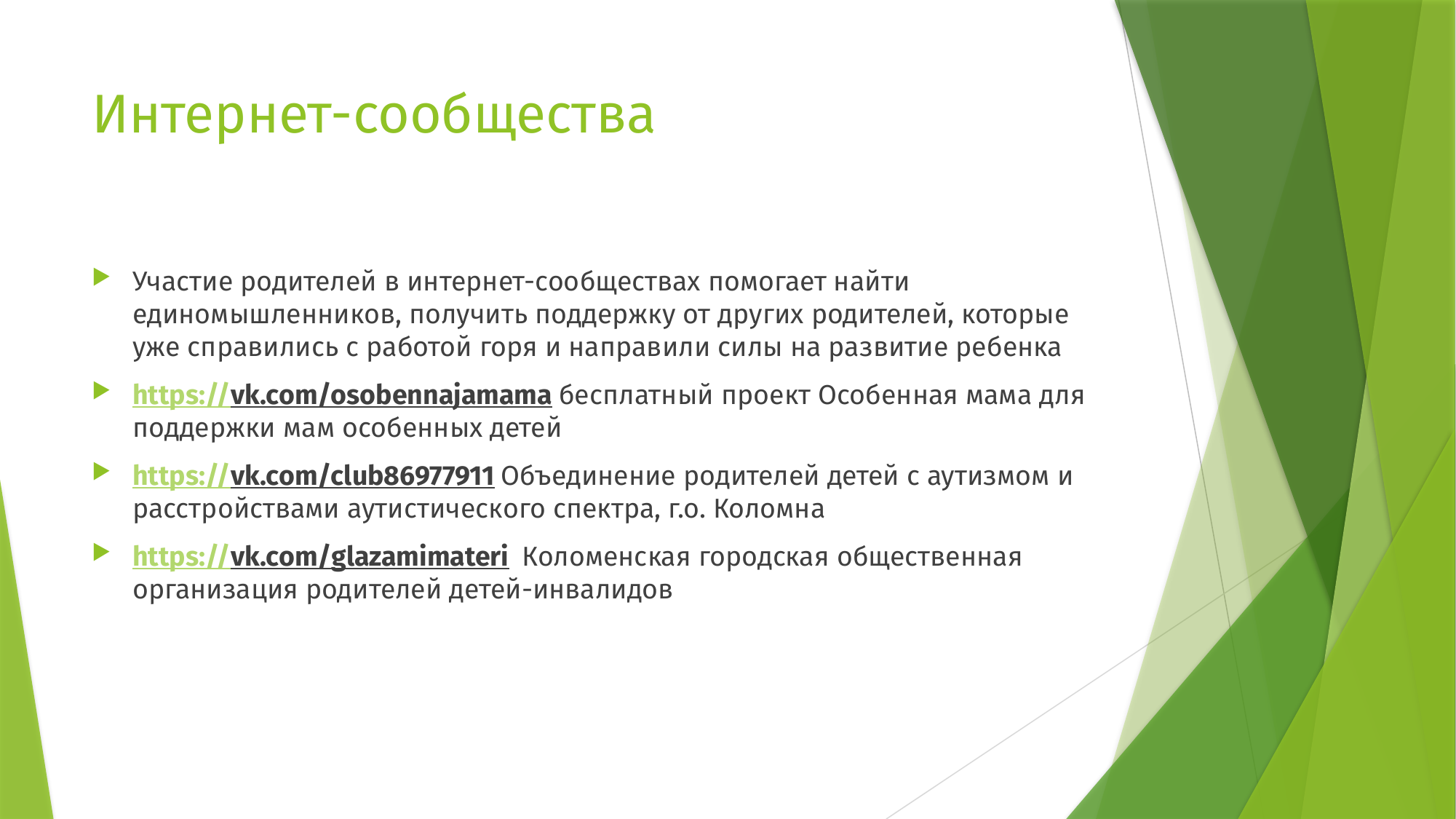

# Интернет-сообщества
Участие родителей в интернет-сообществах помогает найти единомышленников, получить поддержку от других родителей, которые уже справились с работой горя и направили силы на развитие ребенка
https://vk.com/osobennajamama бесплатный проект Особенная мама для поддержки мам особенных детей
https://vk.com/club86977911 Объединение родителей детей с аутизмом и расстройствами аутистического спектра, г.о. Коломна
https://vk.com/glazamimateri  Коломенская городская общественная организация родителей детей-инвалидов